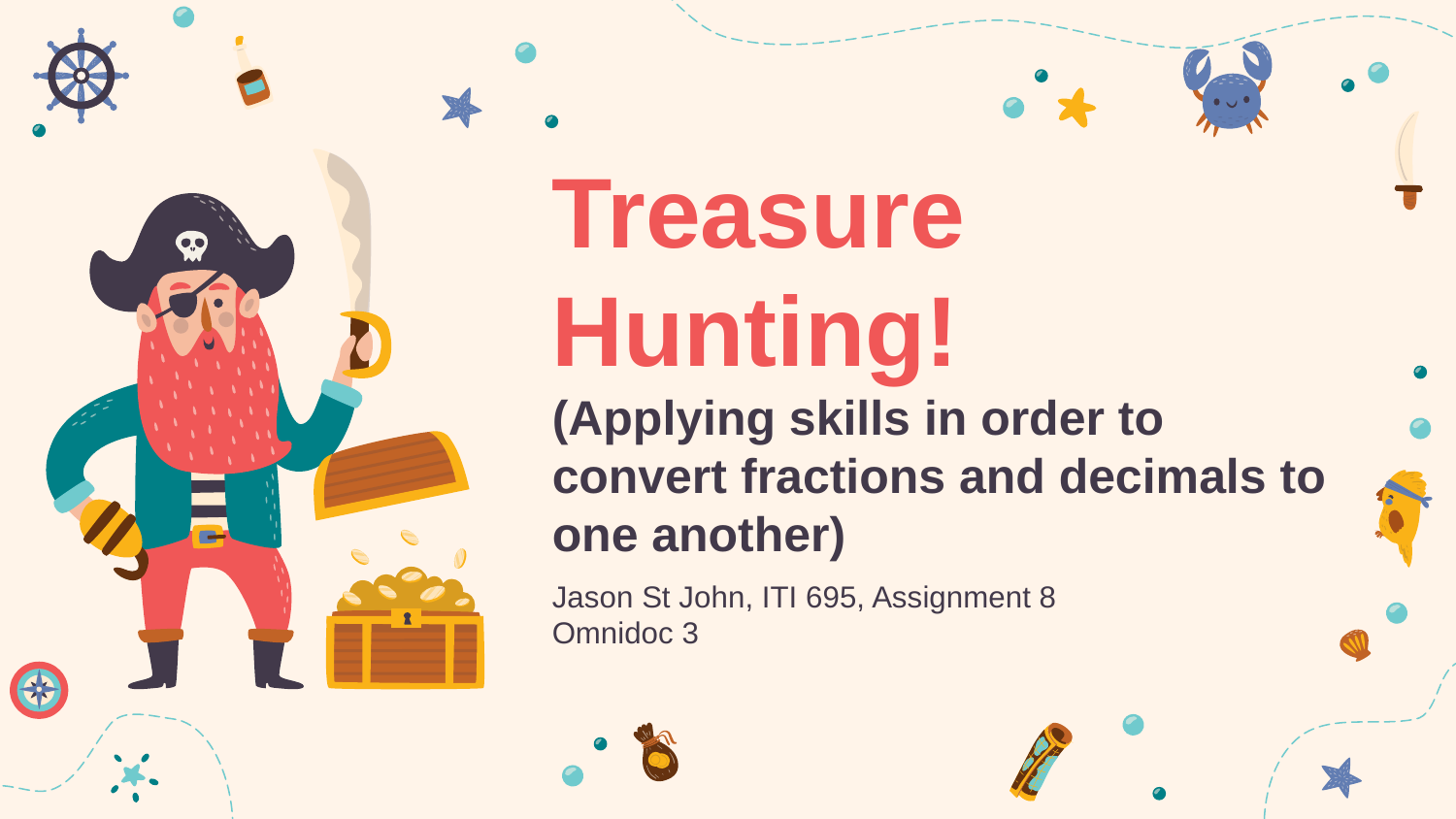

# Treasure Hunting!
(Applying skills in order to convert fractions and decimals to one another)

Jason St John, ITI 695, Assignment 8
Omnidoc 3